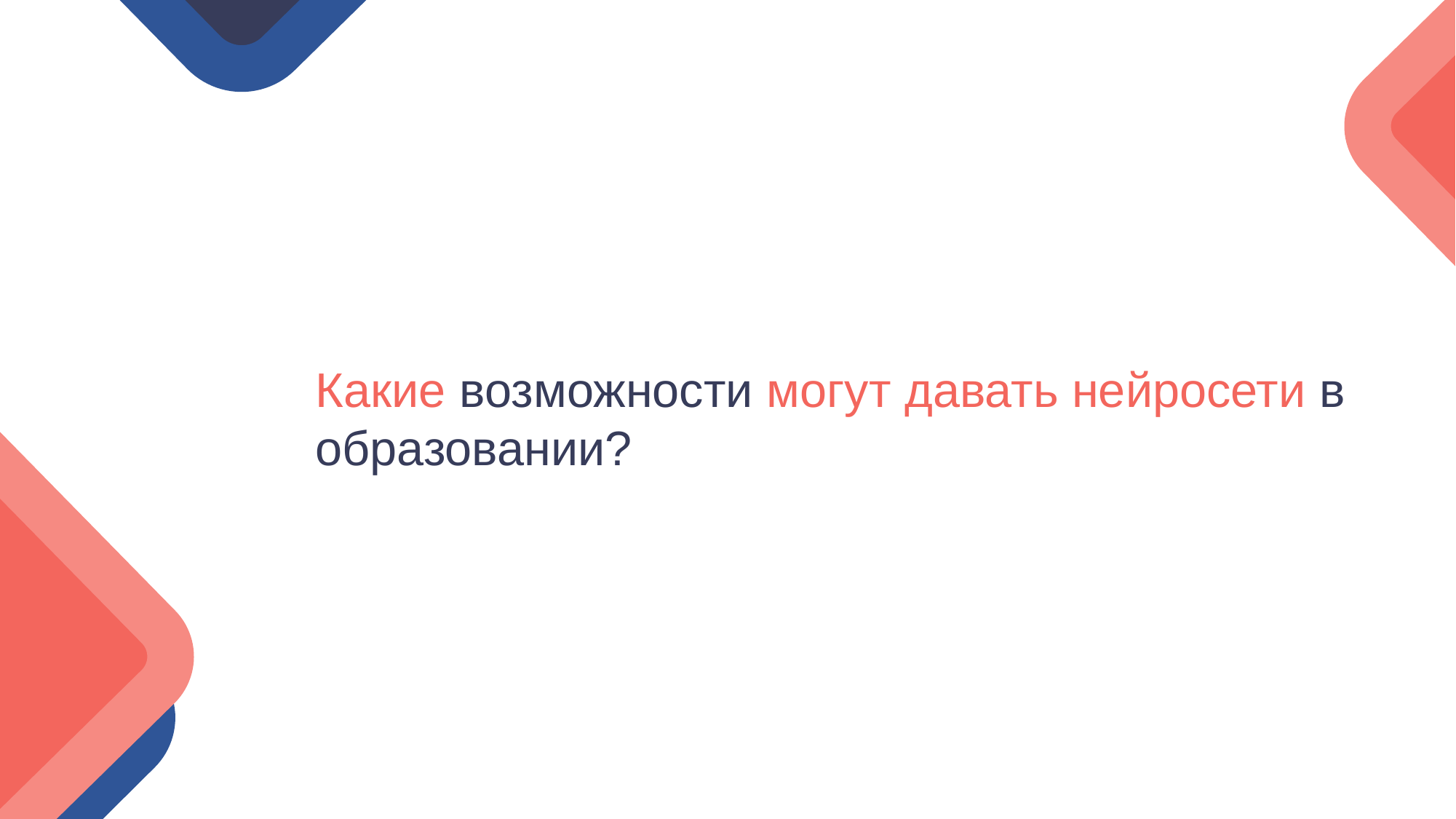

Какие возможности могут давать нейросети в образовании?